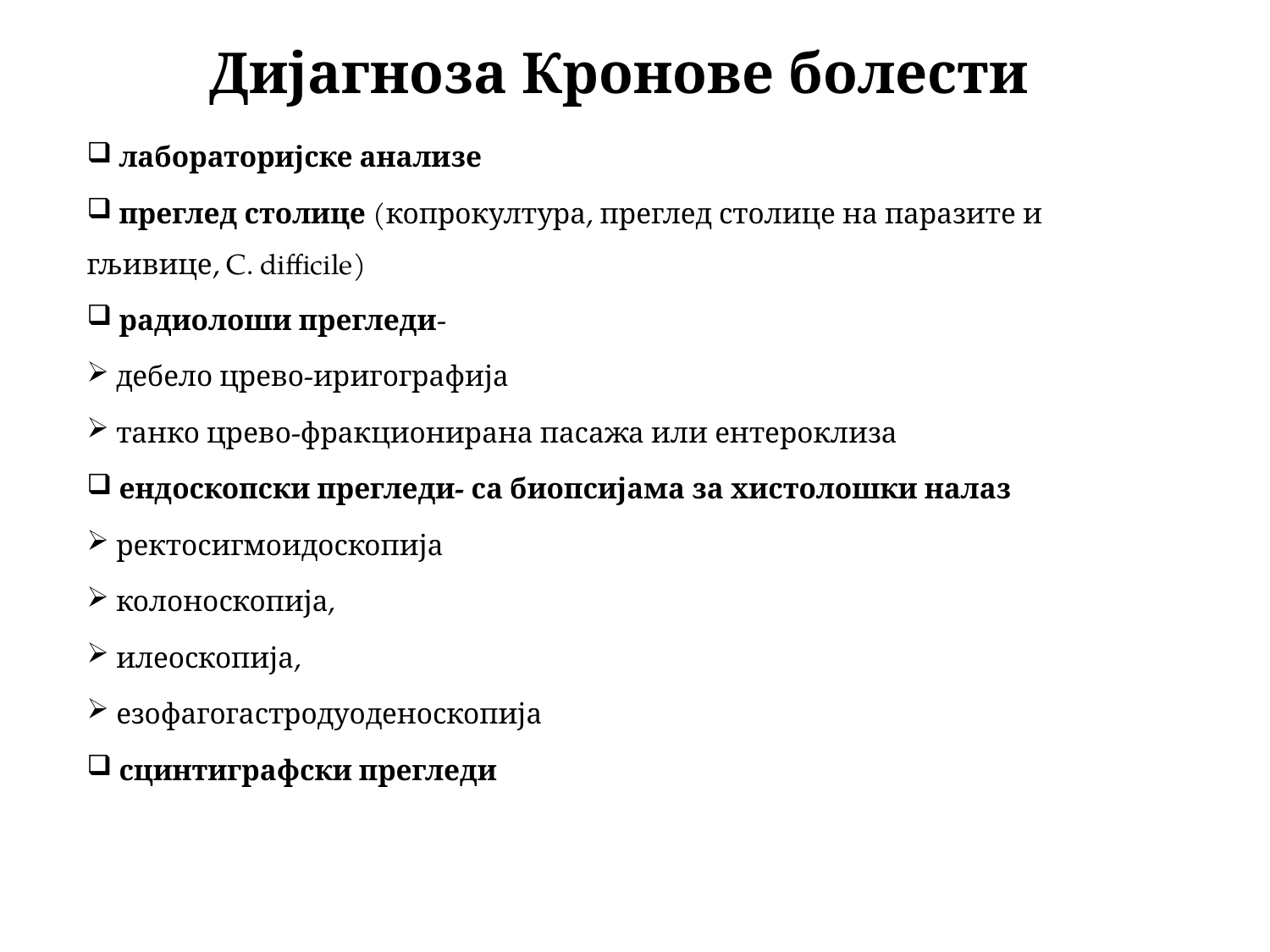

# Дијагноза Кронове болести
 лабораторијске анализе
 преглед столице (копрокултура, преглед столице на паразите и гљивице, C. difficile)
 радиолоши прегледи-
 дебело црево-иригографија
 танко црево-фракционирана пасажа или ентероклиза
 ендоскопски прегледи- са биопсијама за хистолошки налаз
 ректосигмоидоскопија
 колоноскопија,
 илеоскопија,
 езофагогастродуоденоскопија
 сцинтиграфски прегледи